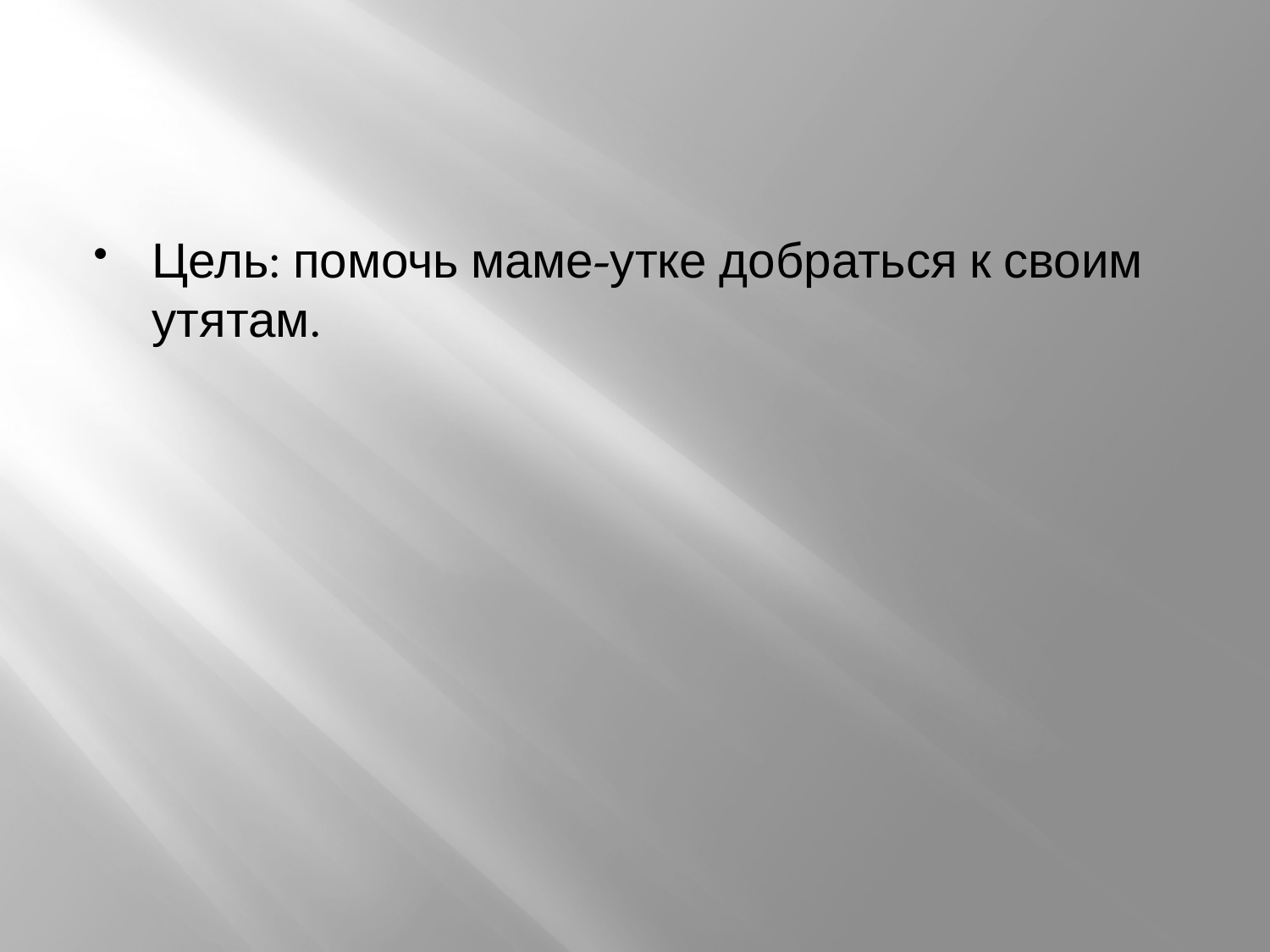

#
Цель: помочь маме-утке добраться к своим утятам.